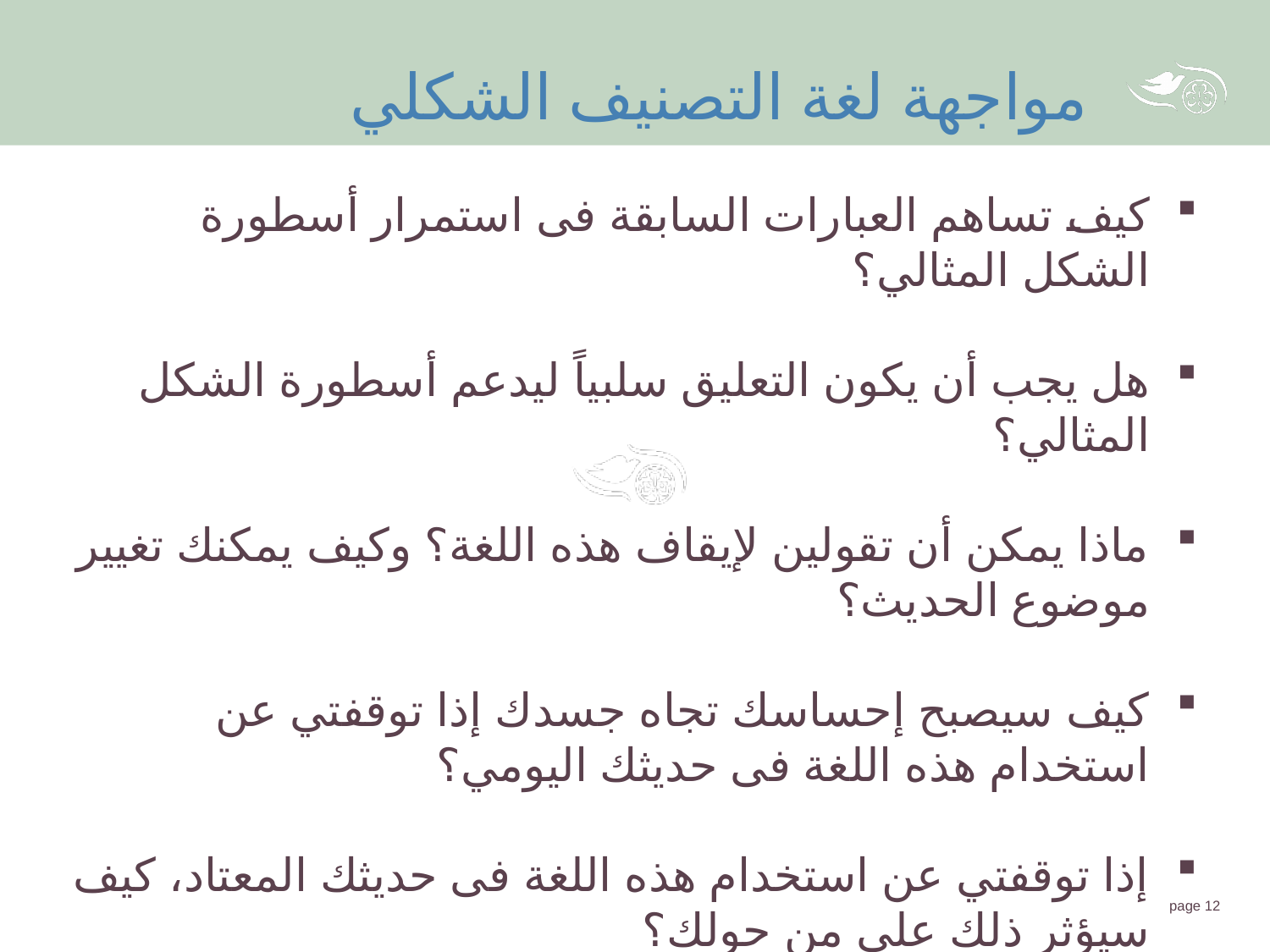

مواجهة لغة التصنيف الشكلي
كيف تساهم العبارات السابقة فى استمرار أسطورة الشكل المثالي؟

هل يجب أن يكون التعليق سلبياً ليدعم أسطورة الشكل المثالي؟

ماذا يمكن أن تقولين لإيقاف هذه اللغة؟ وكيف يمكنك تغيير موضوع الحديث؟

كيف سيصبح إحساسك تجاه جسدك إذا توقفتي عن استخدام هذه اللغة فى حديثك اليومي؟

إذا توقفتي عن استخدام هذه اللغة فى حديثك المعتاد، كيف سيؤثر ذلك على من حولك؟